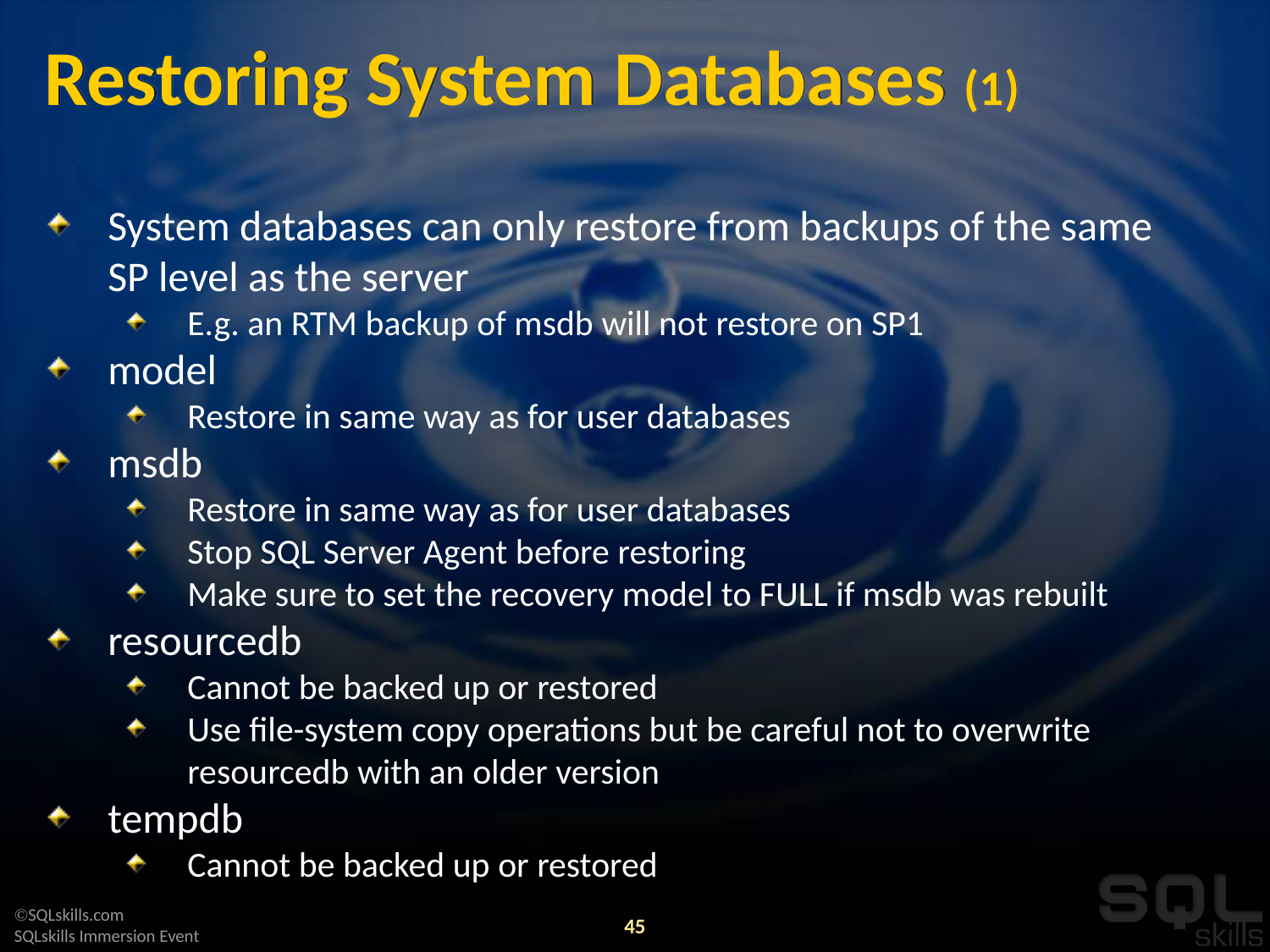

# Restoring System Databases (1)
System databases can only restore from backups of the same SP level as the server
E.g. an RTM backup of msdb will not restore on SP1
model
Restore in same way as for user databases
msdb
Restore in same way as for user databases
Stop SQL Server Agent before restoring
Make sure to set the recovery model to FULL if msdb was rebuilt
resourcedb
Cannot be backed up or restored
Use file-system copy operations but be careful not to overwrite resourcedb with an older version
tempdb
Cannot be backed up or restored
45